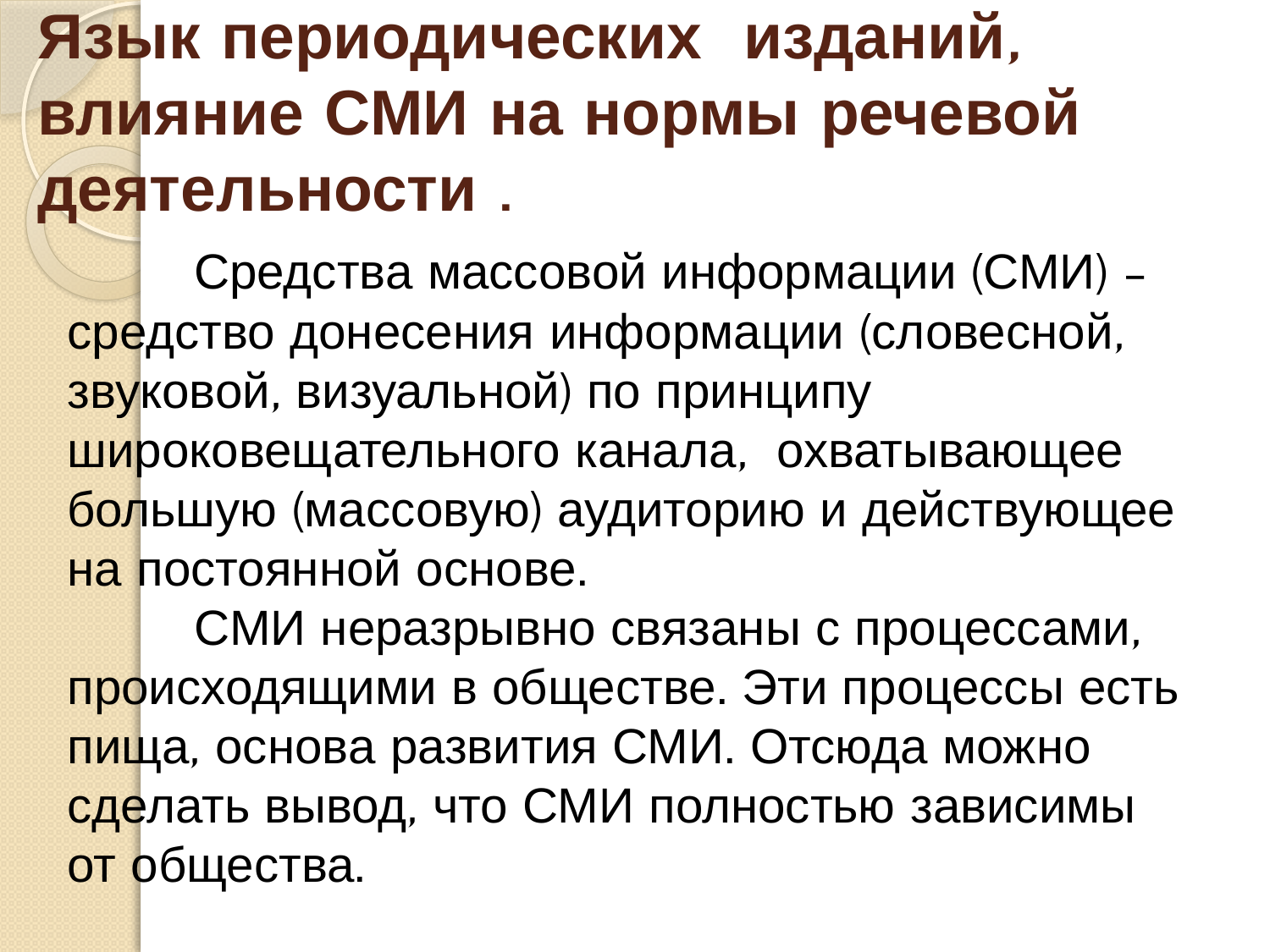

# Язык периодических  изданий, влияние СМИ на нормы речевой деятельности .
	Средства массовой информации (СМИ) – средство донесения информации (словесной, звуковой, визуальной) по принципу широковещательного канала,  охватывающее большую (массовую) аудиторию и действующее на постоянной основе.
	СМИ неразрывно связаны с процессами, происходящими в обществе. Эти процессы есть пища, основа развития СМИ. Отсюда можно сделать вывод, что СМИ полностью зависимы от общества.